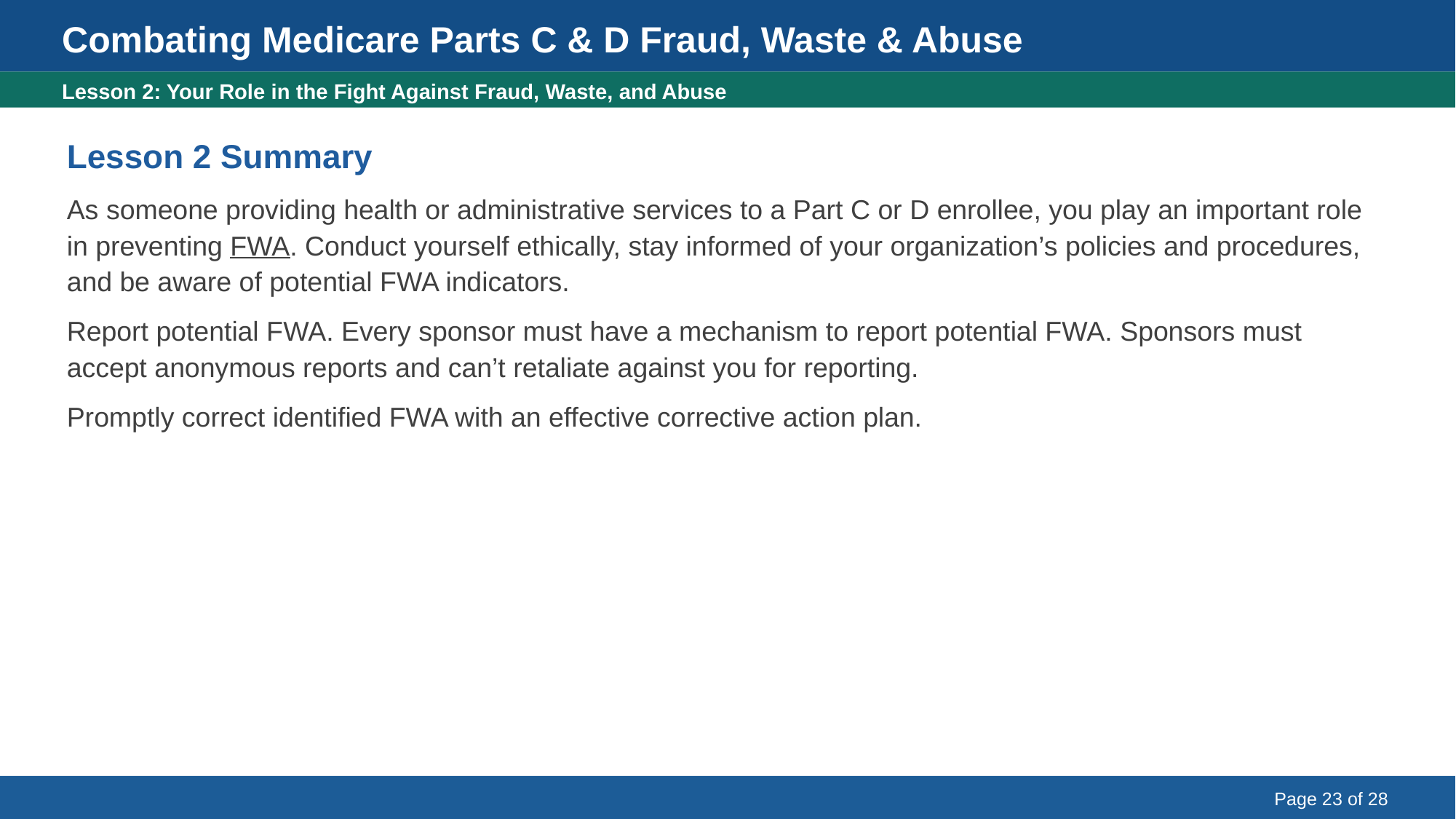

Combating Medicare Parts C & D Fraud, Waste & Abuse
Lesson 2 Summary

Lesson 2: Your Role in the Fight Against Fraud, Waste, and Abuse
Lesson 2 Summary
As someone providing health or administrative services to a Part C or D enrollee, you play an important role in preventing FWA. Conduct yourself ethically, stay informed of your organization’s policies and procedures, and be aware of potential FWA indicators.
Report potential FWA. Every sponsor must have a mechanism to report potential FWA. Sponsors must accept anonymous reports and can’t retaliate against you for reporting.
Promptly correct identified FWA with an effective corrective action plan.

Page 23 of 28